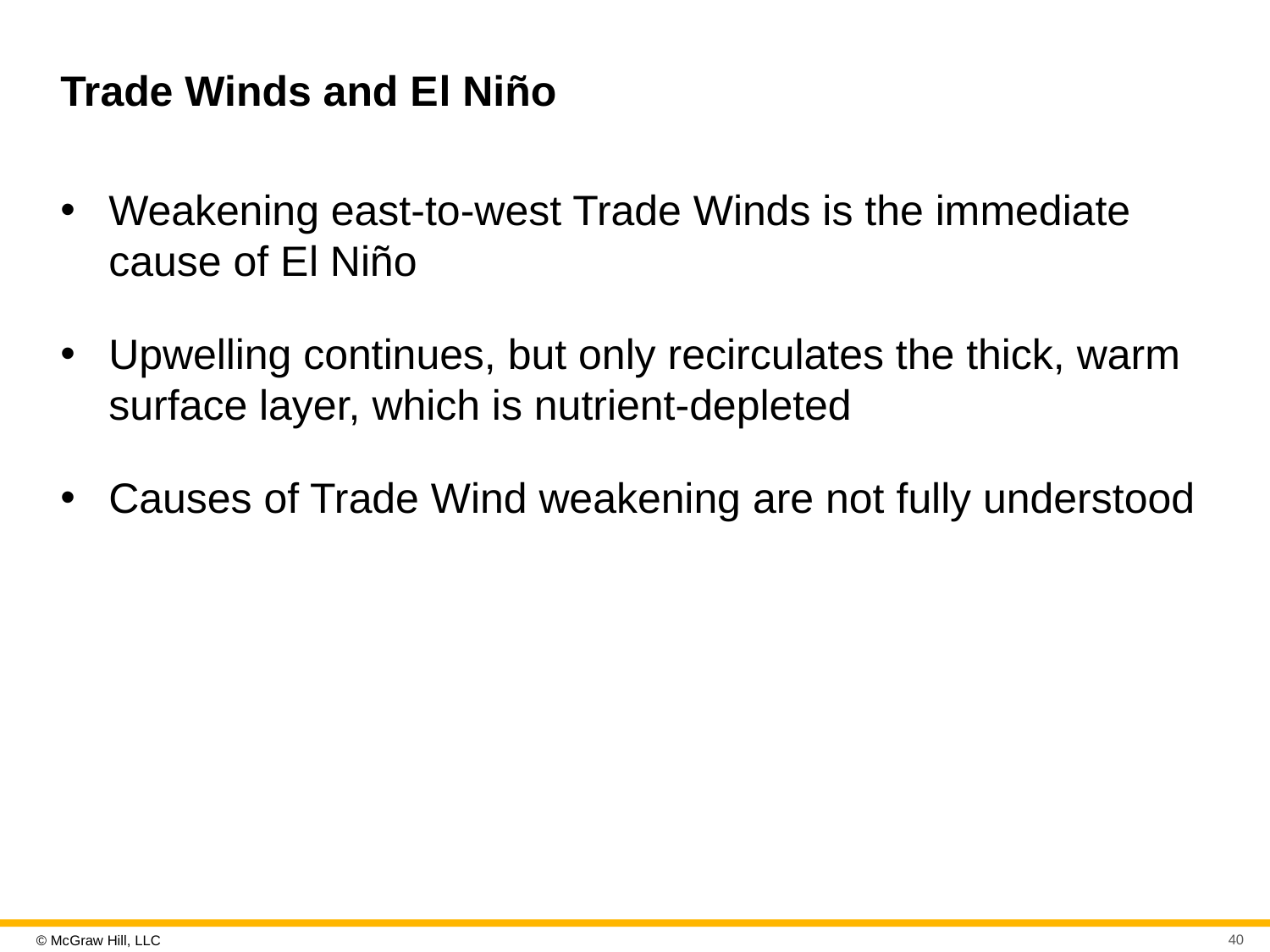

# Trade Winds and E l Niño
Weakening east-to-west Trade Winds is the immediate cause of E l Niño
Upwelling continues, but only recirculates the thick, warm surface layer, which is nutrient-depleted
Causes of Trade Wind weakening are not fully understood
40